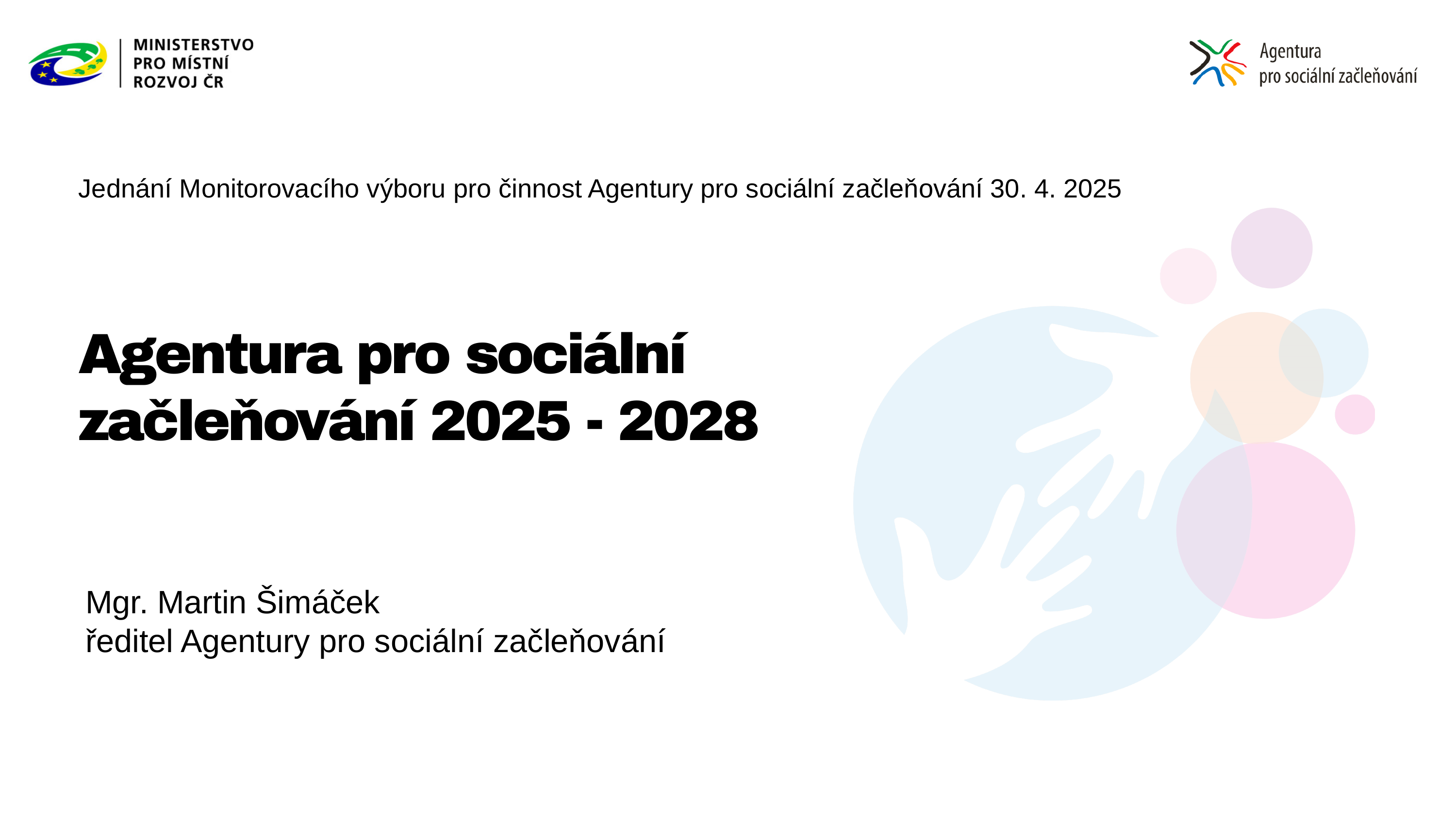

Jednání Monitorovacího výboru pro činnost Agentury pro sociální začleňování 30. 4. 2025
Agentura pro sociální začleňování 2025 - 2028
Mgr. Martin Šimáček
ředitel Agentury pro sociální začleňování